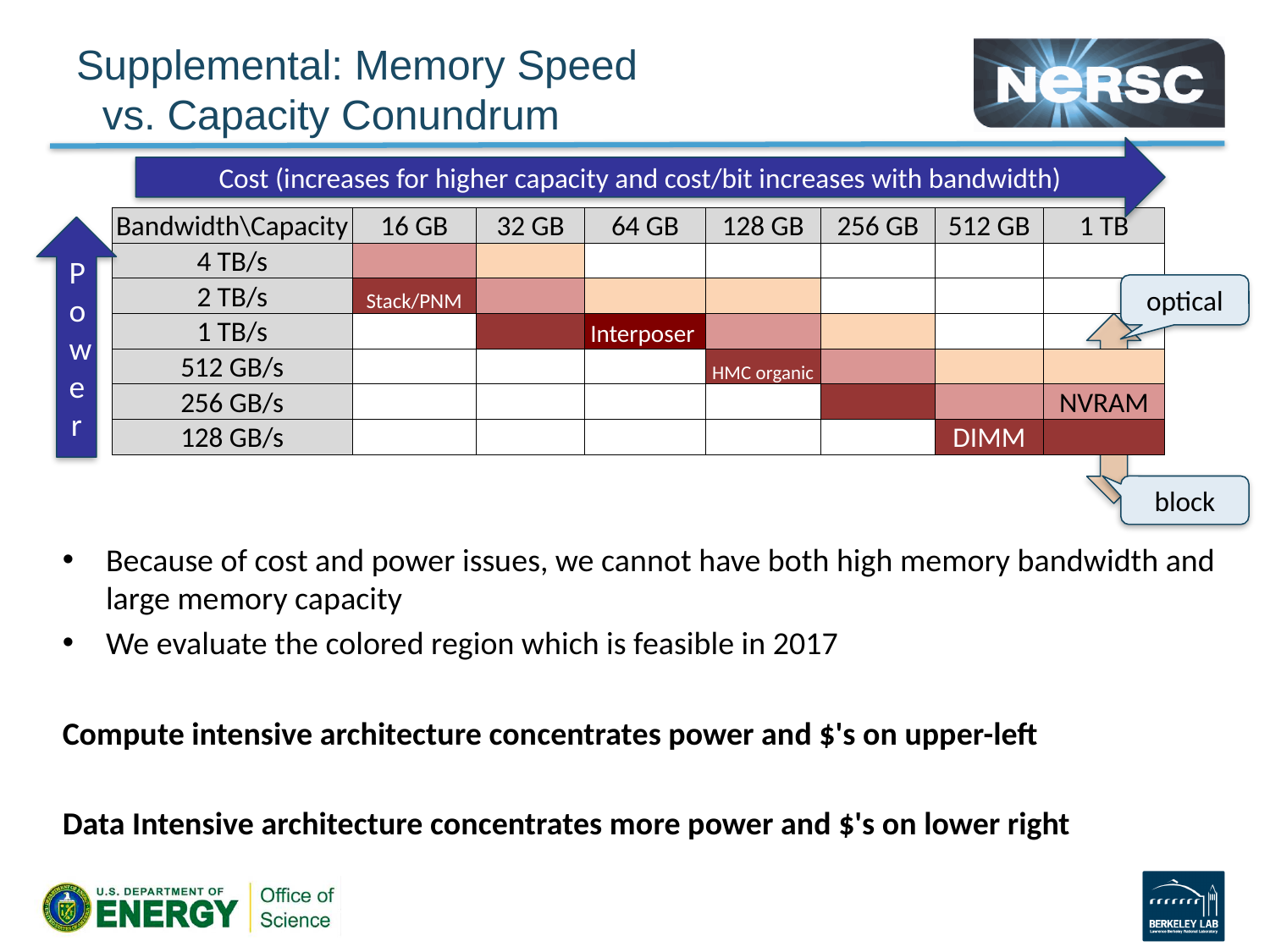

# Supplemental: Memory Speed vs. Capacity Conundrum
Cost (increases for higher capacity and cost/bit increases with bandwidth)
| Bandwidth\Capacity | 16 GB | 32 GB | 64 GB | 128 GB | 256 GB | 512 GB | 1 TB |
| --- | --- | --- | --- | --- | --- | --- | --- |
| 4 TB/s |  |  |  |  |  |  |  |
| 2 TB/s | Stack/PNM |  |  |  |  |  |  |
| 1 TB/s |  |  | Interposer |  |  |  |  |
| 512 GB/s |  |  |  | HMC organic |  |  |  |
| 256 GB/s |  |  |  |  |  |  | NVRAM |
| 128 GB/s |  |  |  |  |  | DIMM |  |
Power
optical

block
Because of cost and power issues, we cannot have both high memory bandwidth and large memory capacity
We evaluate the colored region which is feasible in 2017

Compute intensive architecture concentrates power and $'s on upper-left

Data Intensive architecture concentrates more power and $'s on lower right